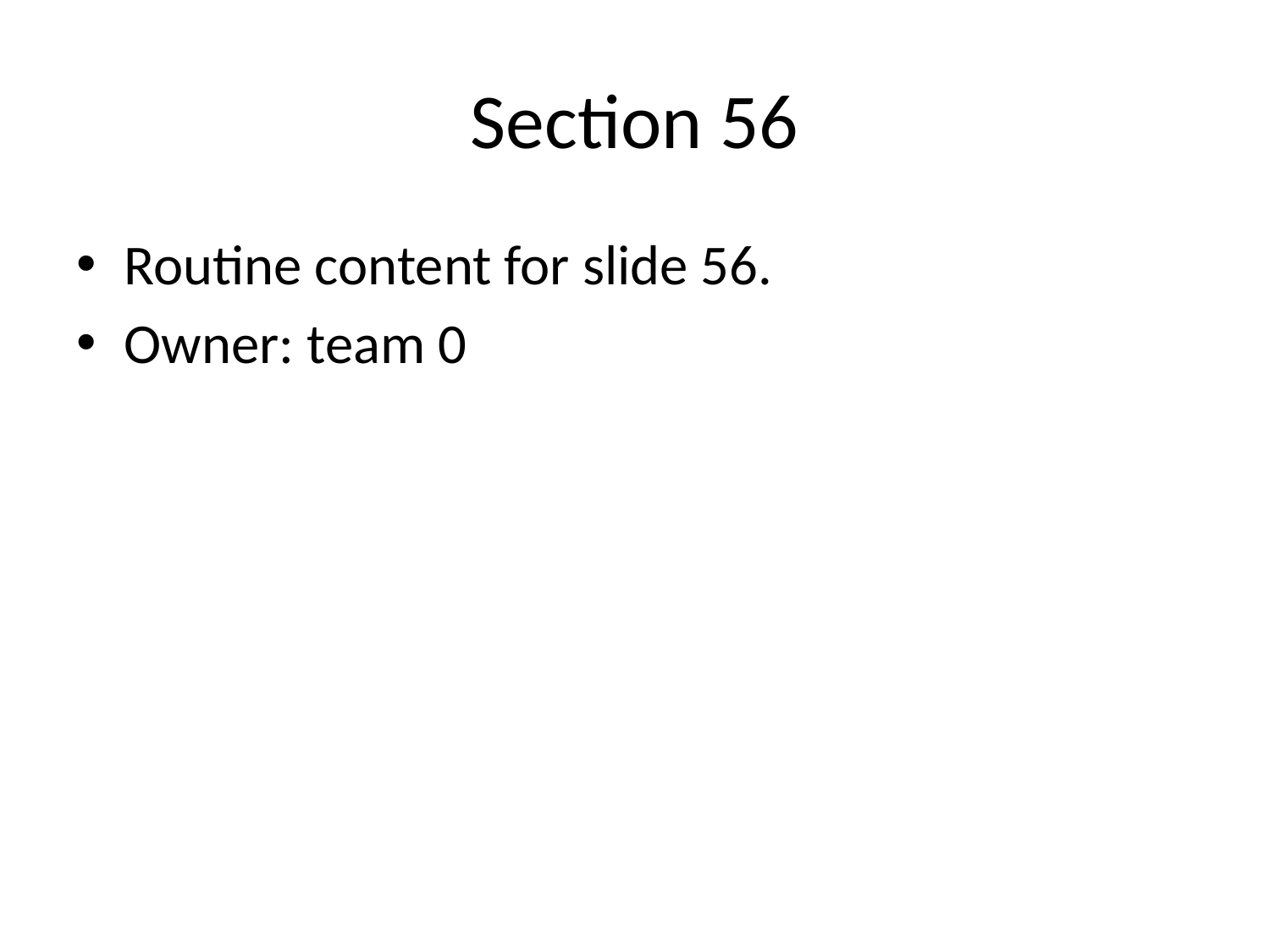

# Section 56
Routine content for slide 56.
Owner: team 0